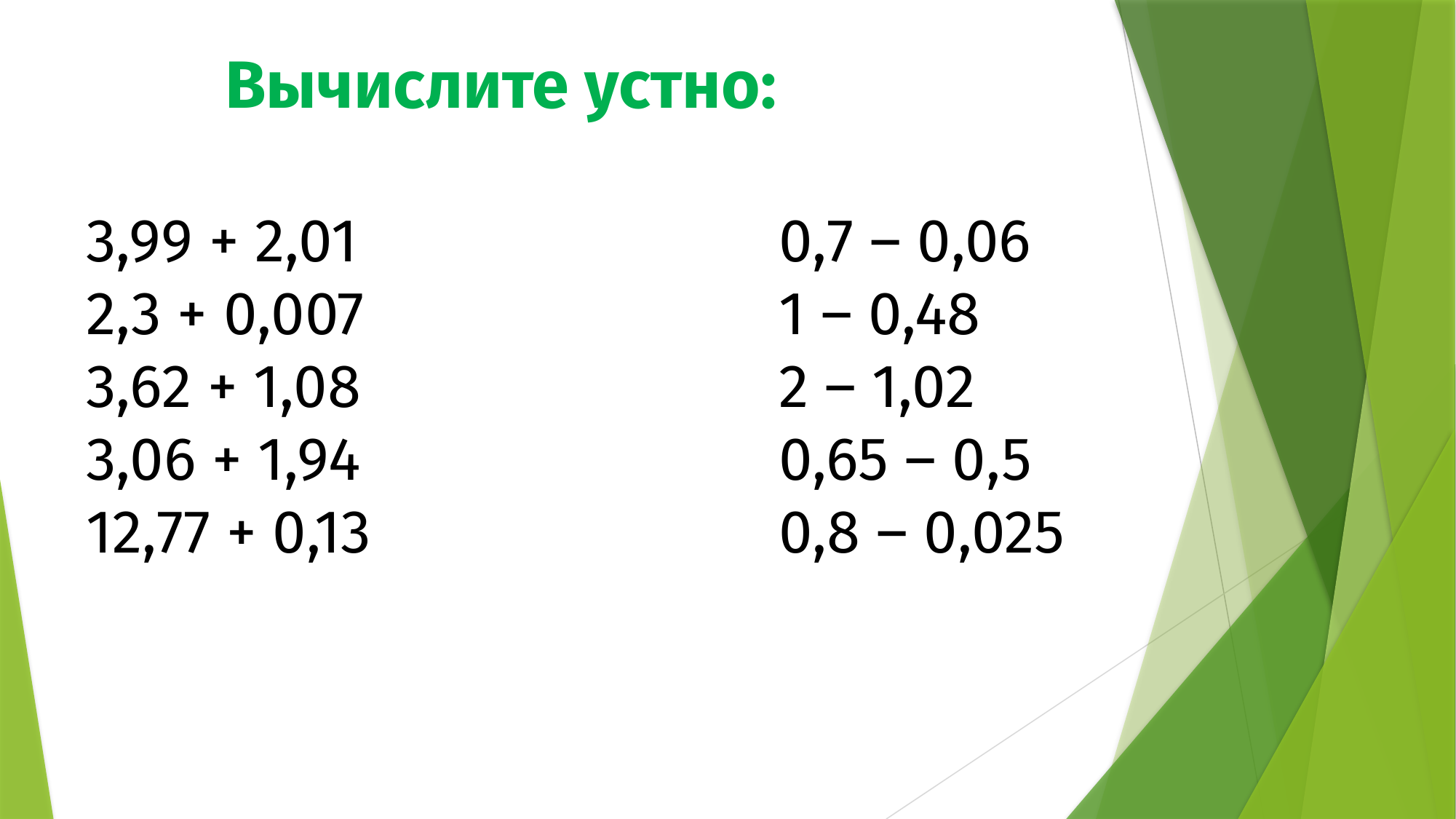

Вычислите устно:
0,7 – 0,06
1 – 0,48
2 – 1,02
0,65 – 0,5
0,8 – 0,025
3,99 + 2,01
2,3 + 0,007
3,62 + 1,08
3,06 + 1,94
12,77 + 0,13